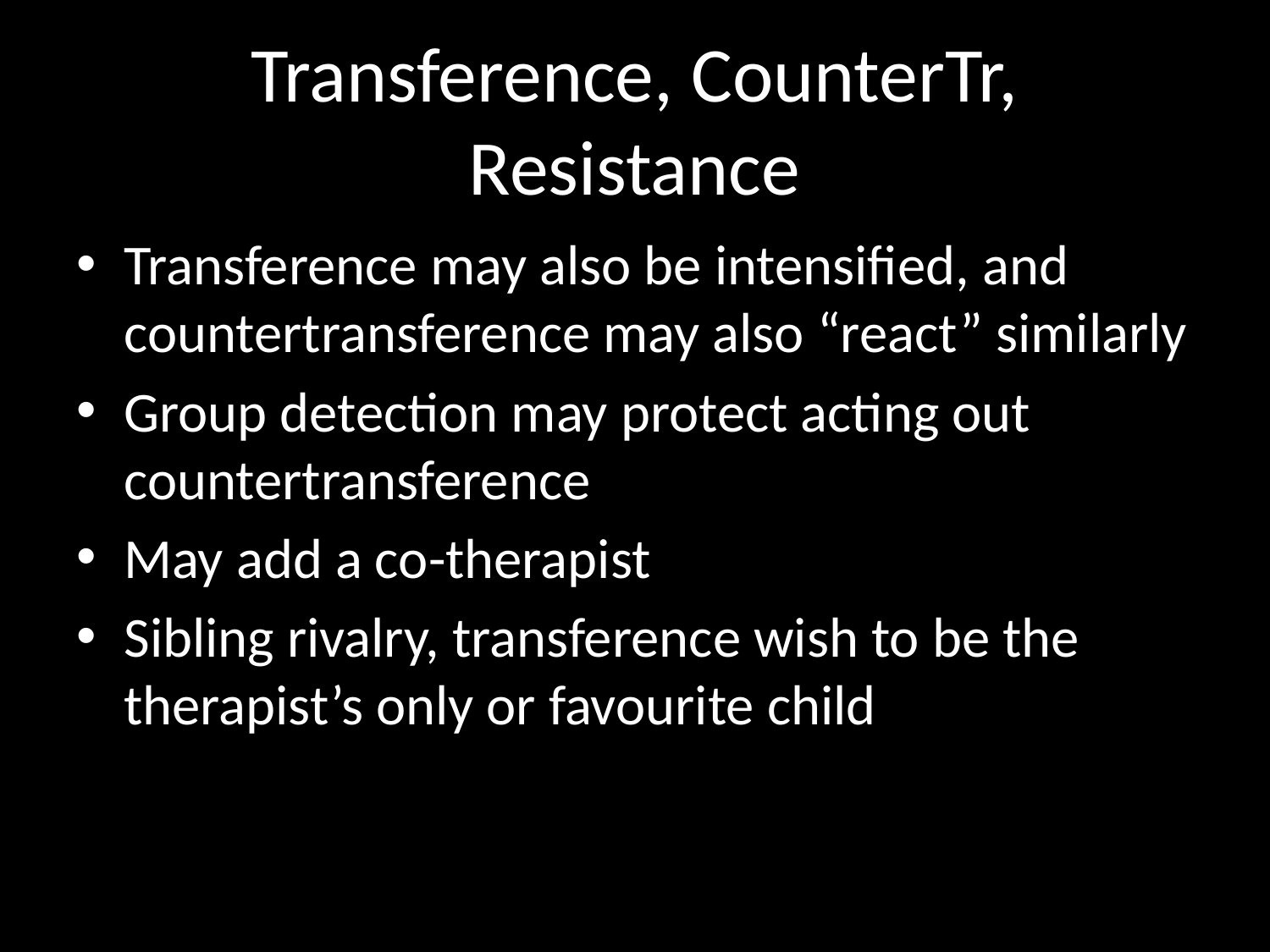

# Transference, CounterTr, Resistance
Transference may also be intensified, and countertransference may also “react” similarly
Group detection may protect acting out countertransference
May add a co-therapist
Sibling rivalry, transference wish to be the therapist’s only or favourite child